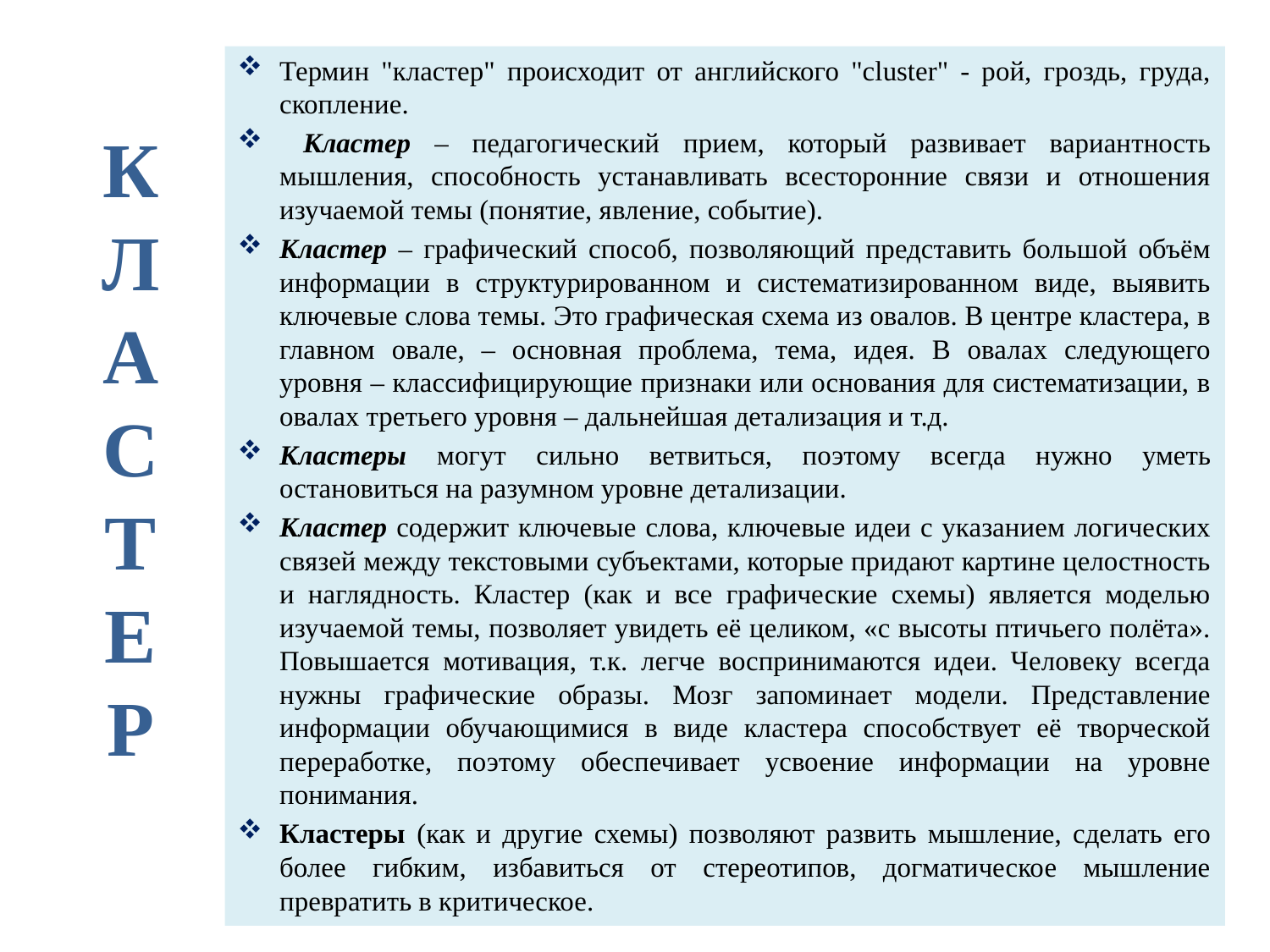

# К Л А С Т Е Р
Термин "кластер" происходит от английского "cluster" - рой, гроздь, груда, скопление.
 Кластер – педагогический прием, который развивает вариантность мышления, способность устанавливать всесторонние связи и отношения изучаемой темы (понятие, явление, событие).
Кластер – графический способ, позволяющий представить большой объём информации в структурированном и систематизированном виде, выявить ключевые слова темы. Это графическая схема из овалов. В центре кластера, в главном овале, – основная проблема, тема, идея. В овалах следующего уровня – классифицирующие признаки или основания для систематизации, в овалах третьего уровня – дальнейшая детализация и т.д.
Кластеры могут сильно ветвиться, поэтому всегда нужно уметь остановиться на разумном уровне детализации.
Кластер содержит ключевые слова, ключевые идеи с указанием логических связей между текстовыми субъектами, которые придают картине целостность и наглядность. Кластер (как и все графические схемы) является моделью изучаемой темы, позволяет увидеть её целиком, «с высоты птичьего полёта». Повышается мотивация, т.к. легче воспринимаются идеи. Человеку всегда нужны графические образы. Мозг запоминает модели. Представление информации обучающимися в виде кластера способствует её творческой переработке, поэтому обеспечивает усвоение информации на уровне понимания.
Кластеры (как и другие схемы) позволяют развить мышление, сделать его более гибким, избавиться от стереотипов, догматическое мышление превратить в критическое.